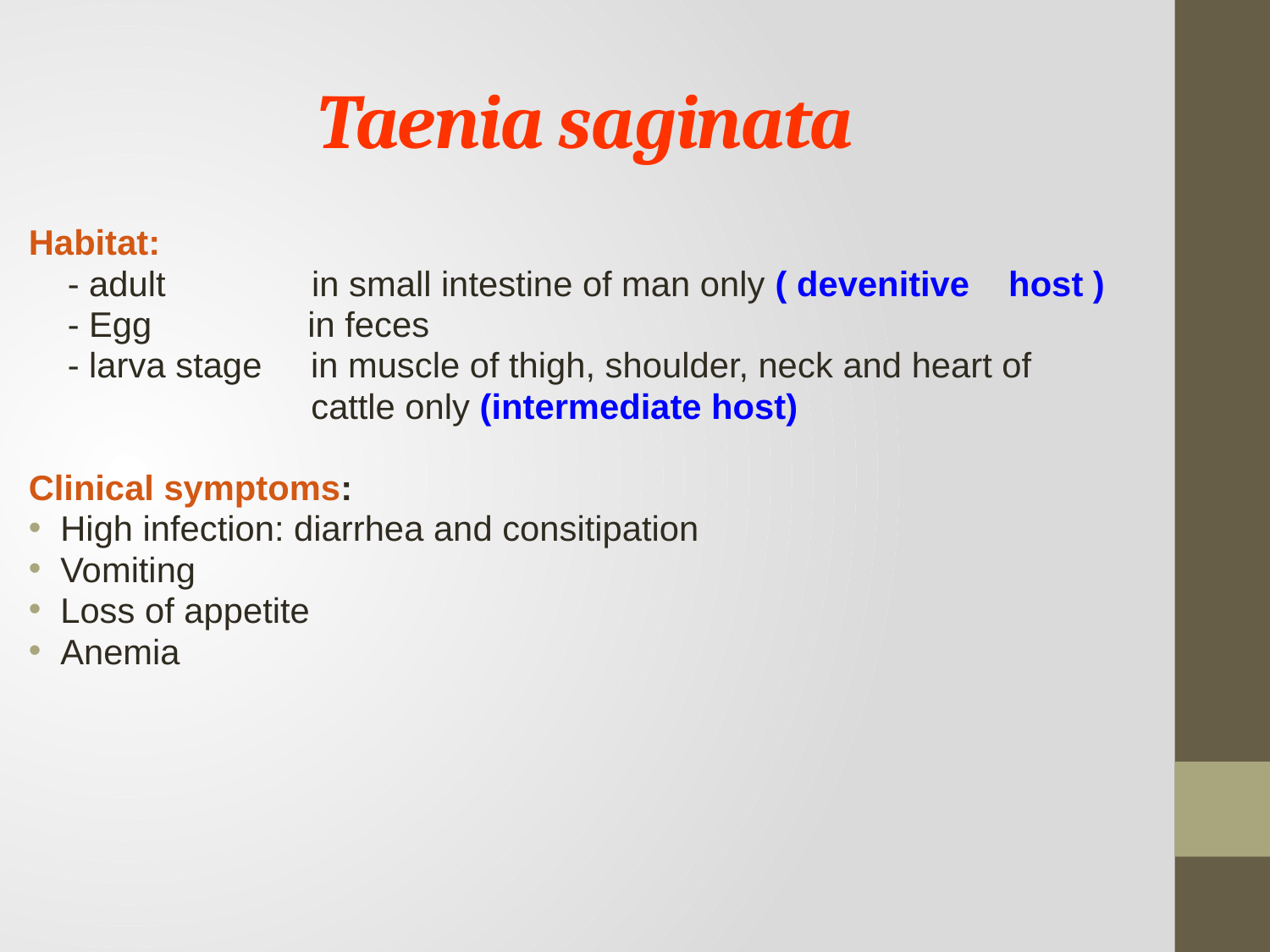

# Taenia saginata
Habitat:
    - adult               in small intestine of man only ( devenitive    host )
    - Egg                in feces
    - larva stage     in muscle of thigh, shoulder, neck and heart of
                             cattle only (intermediate host)

Clinical symptoms:
High infection: diarrhea and consitipation
Vomiting
Loss of appetite
Anemia